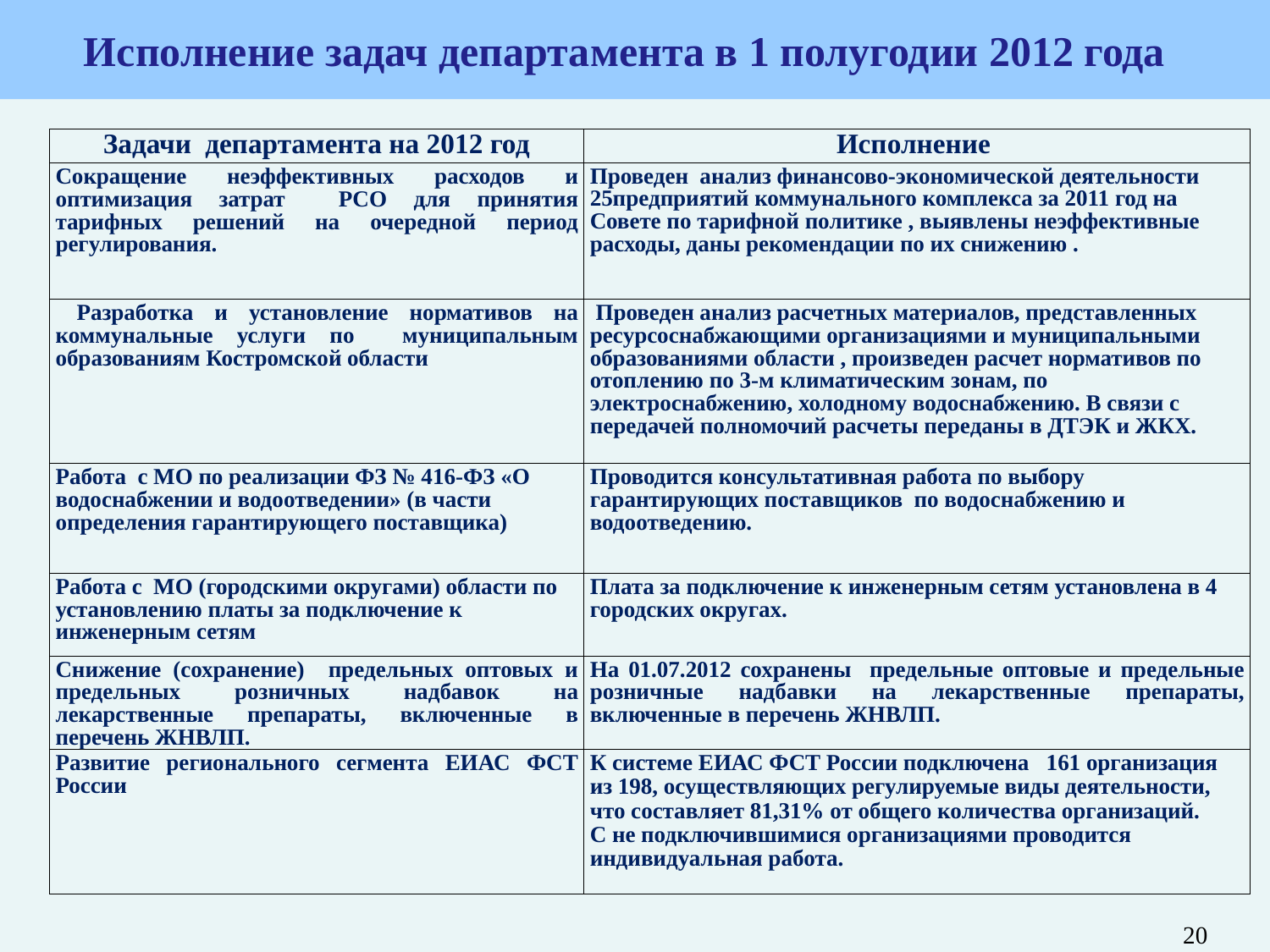

Исполнение задач департамента в 1 полугодии 2012 года
| Задачи департамента на 2012 год | Исполнение |
| --- | --- |
| Сокращение неэффективных расходов и оптимизация затрат РСО для принятия тарифных решений на очередной период регулирования. | Проведен анализ финансово-экономической деятельности 25предприятий коммунального комплекса за 2011 год на Совете по тарифной политике , выявлены неэффективные расходы, даны рекомендации по их снижению . |
| Разработка и установление нормативов на коммунальные услуги по муниципальным образованиям Костромской области | Проведен анализ расчетных материалов, представленных ресурсоснабжающими организациями и муниципальными образованиями области , произведен расчет нормативов по отоплению по 3-м климатическим зонам, по электроснабжению, холодному водоснабжению. В связи с передачей полномочий расчеты переданы в ДТЭК и ЖКХ. |
| Работа с МО по реализации ФЗ № 416-ФЗ «О водоснабжении и водоотведении» (в части определения гарантирующего поставщика) | Проводится консультативная работа по выбору гарантирующих поставщиков по водоснабжению и водоотведению. |
| Работа с МО (городскими округами) области по установлению платы за подключение к инженерным сетям | Плата за подключение к инженерным сетям установлена в 4 городских округах. |
| Снижение (сохранение) предельных оптовых и предельных розничных надбавок на лекарственные препараты, включенные в перечень ЖНВЛП. | На 01.07.2012 сохранены предельные оптовые и предельные розничные надбавки на лекарственные препараты, включенные в перечень ЖНВЛП. |
| Развитие регионального сегмента ЕИАС ФСТ России | К системе ЕИАС ФСТ России подключена 161 организация из 198, осуществляющих регулируемые виды деятельности, что составляет 81,31% от общего количества организаций. С не подключившимися организациями проводится индивидуальная работа. |
20